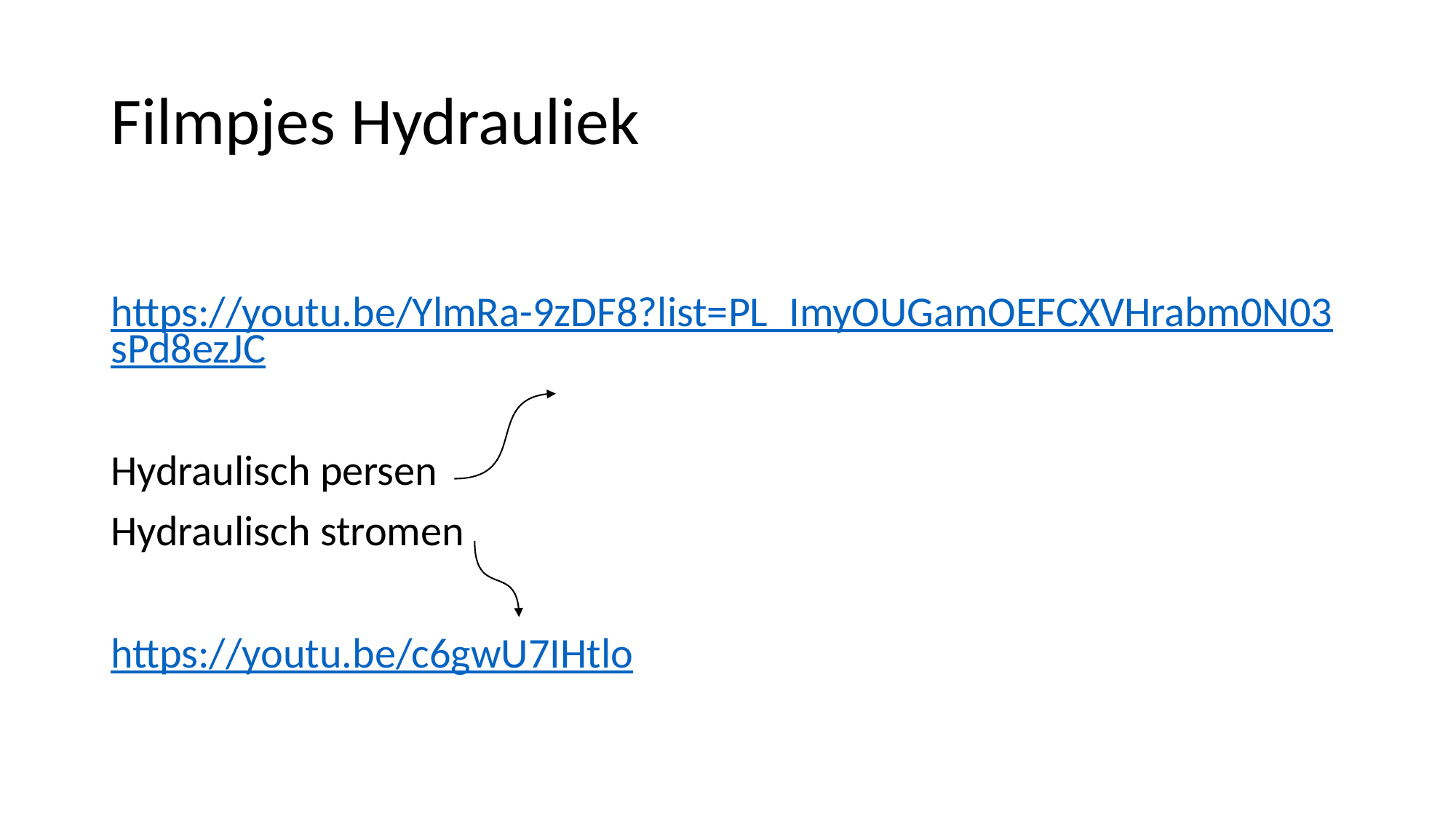

# Filmpjes Hydrauliek

https://youtu.be/YlmRa-9zDF8?list=PL_ImyOUGamOEFCXVHrabm0N03sPd8ezJC

Hydraulisch persen
Hydraulisch stromen

https://youtu.be/c6gwU7IHtlo